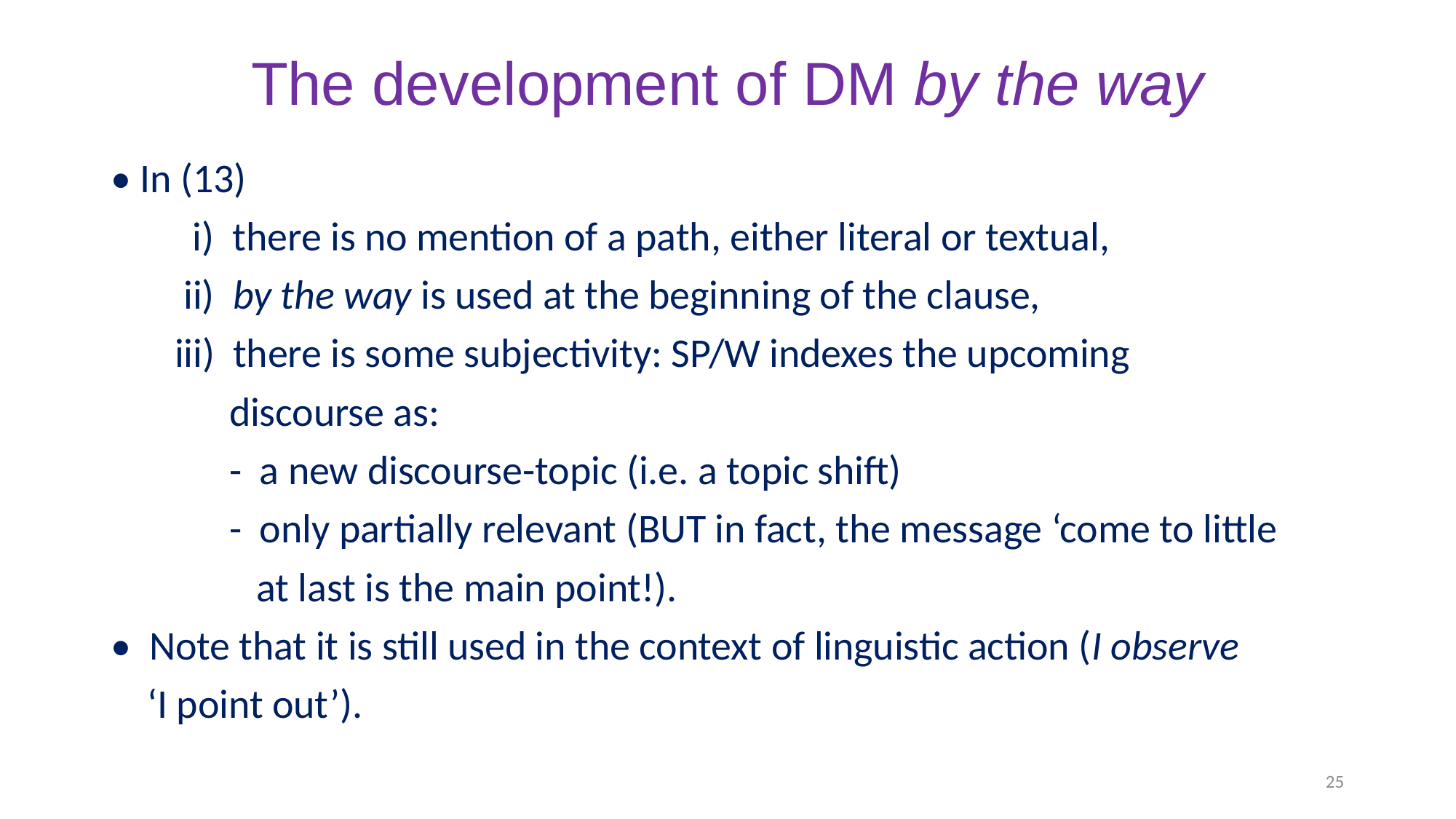

# The development of DM by the way
• In (13)
         i)  there is no mention of a path, either literal or textual,
        ii)  by the way is used at the beginning of the clause,
       iii)  there is some subjectivity: SP/W indexes the upcoming
             discourse as:
             -  a new discourse-topic (i.e. a topic shift)
             -  only partially relevant (BUT in fact, the message ‘come to little
                at last is the main point!).
•  Note that it is still used in the context of linguistic action (I observe
    ‘I point out’).

25